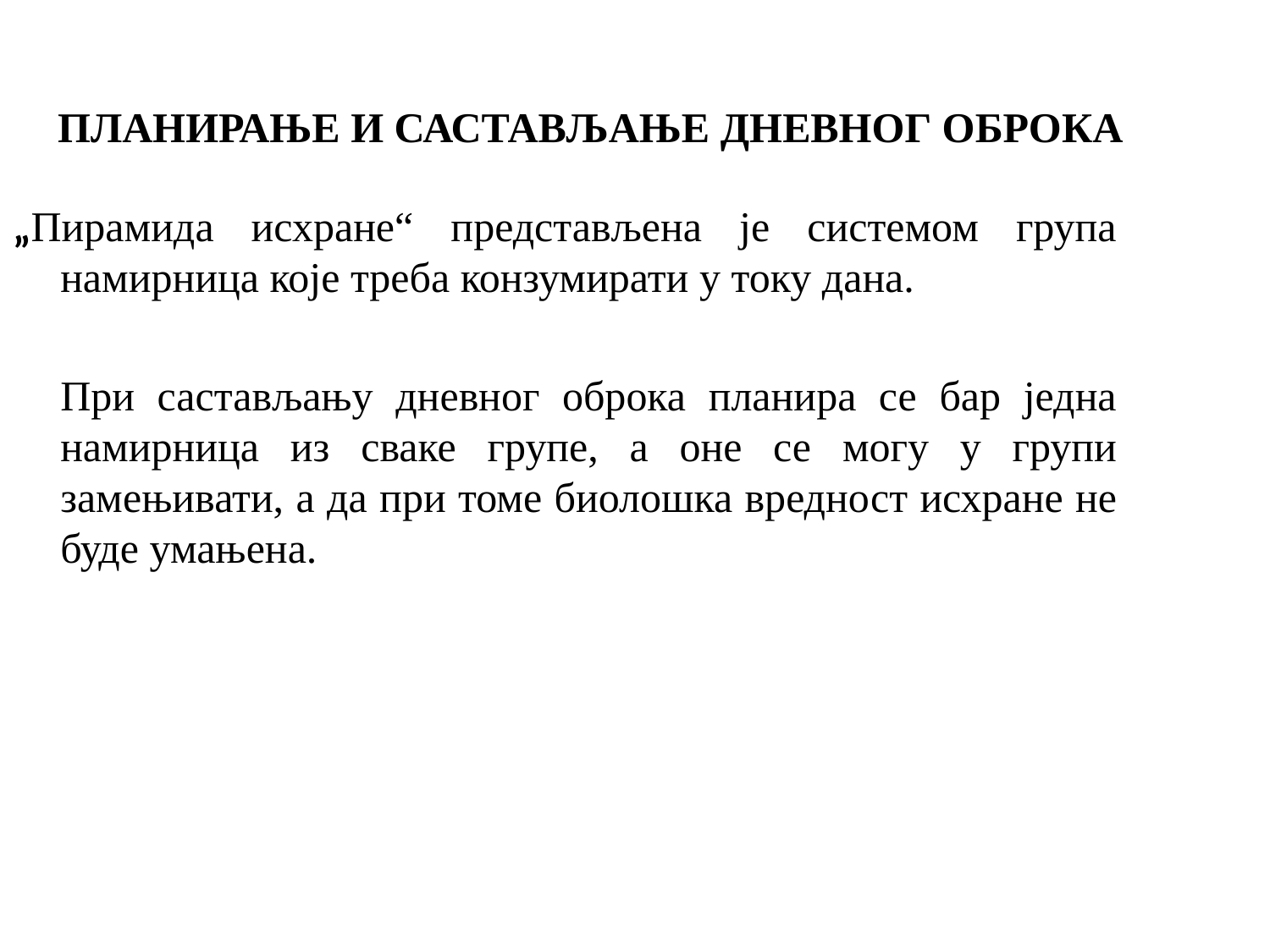

# ПЛАНИРАЊЕ И САСТАВЉАЊЕ ДНЕВНОГ ОБРОКА
„Пирамида исхране“ представљена је системом група намирница које треба конзумирати у току дана.

	При састављању дневног оброка планира се бар једна намирница из сваке групе, а оне се могу у групи замењивати, а да при томе биолошка вредност исхране не буде умањена.